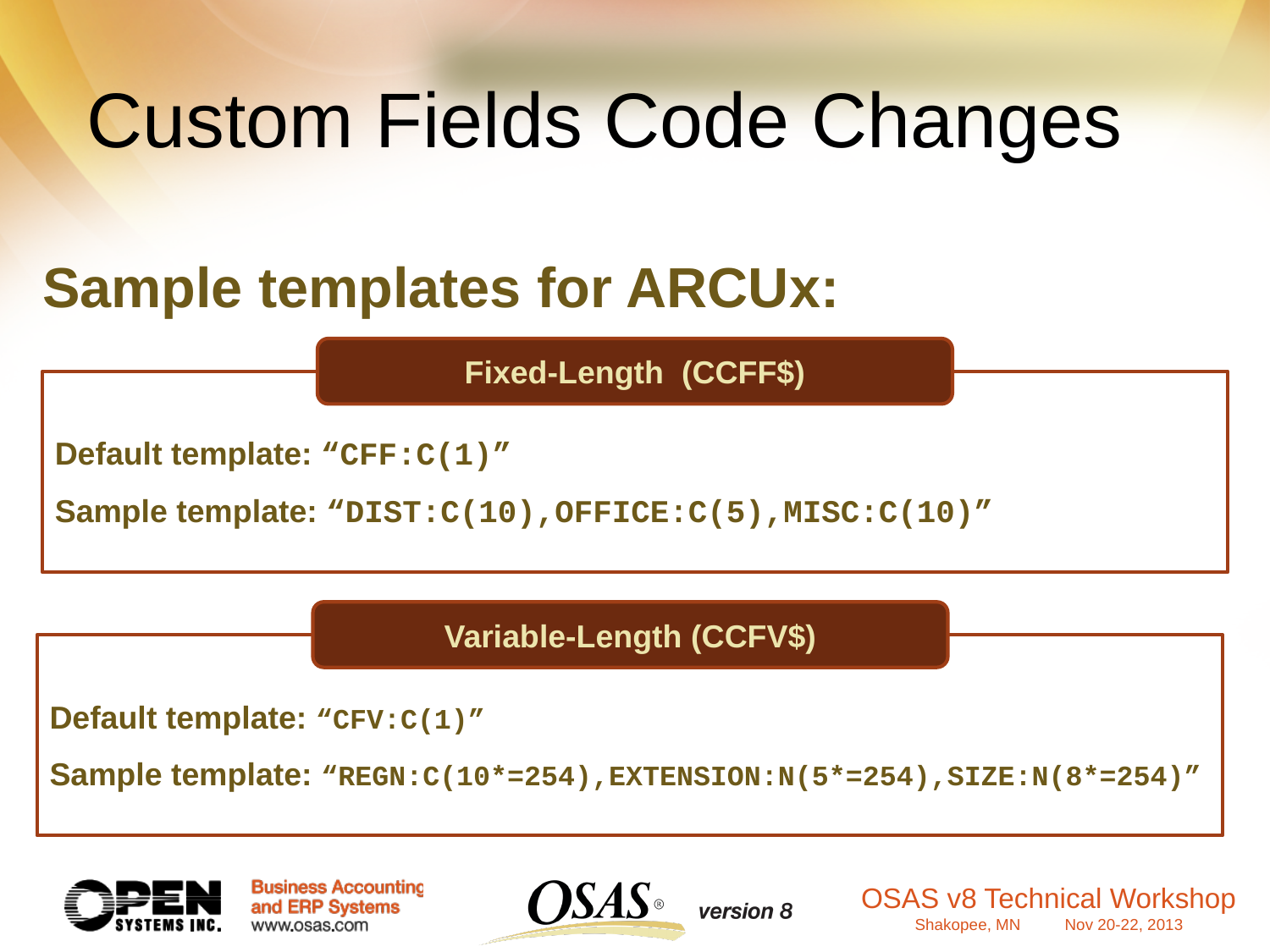

Custom Fields Code Changes
Sample templates for ARCUx:
Fixed-Length  (CCFF$)

Default template: “CFF:C(1)”
Sample template: “DIST:C(10),OFFICE:C(5),MISC:C(10)”
Variable-Length (CCFV$)

Default template: “CFV:C(1)”
Sample template: “REGN:C(10*=254),EXTENSION:N(5*=254),SIZE:N(8*=254)”